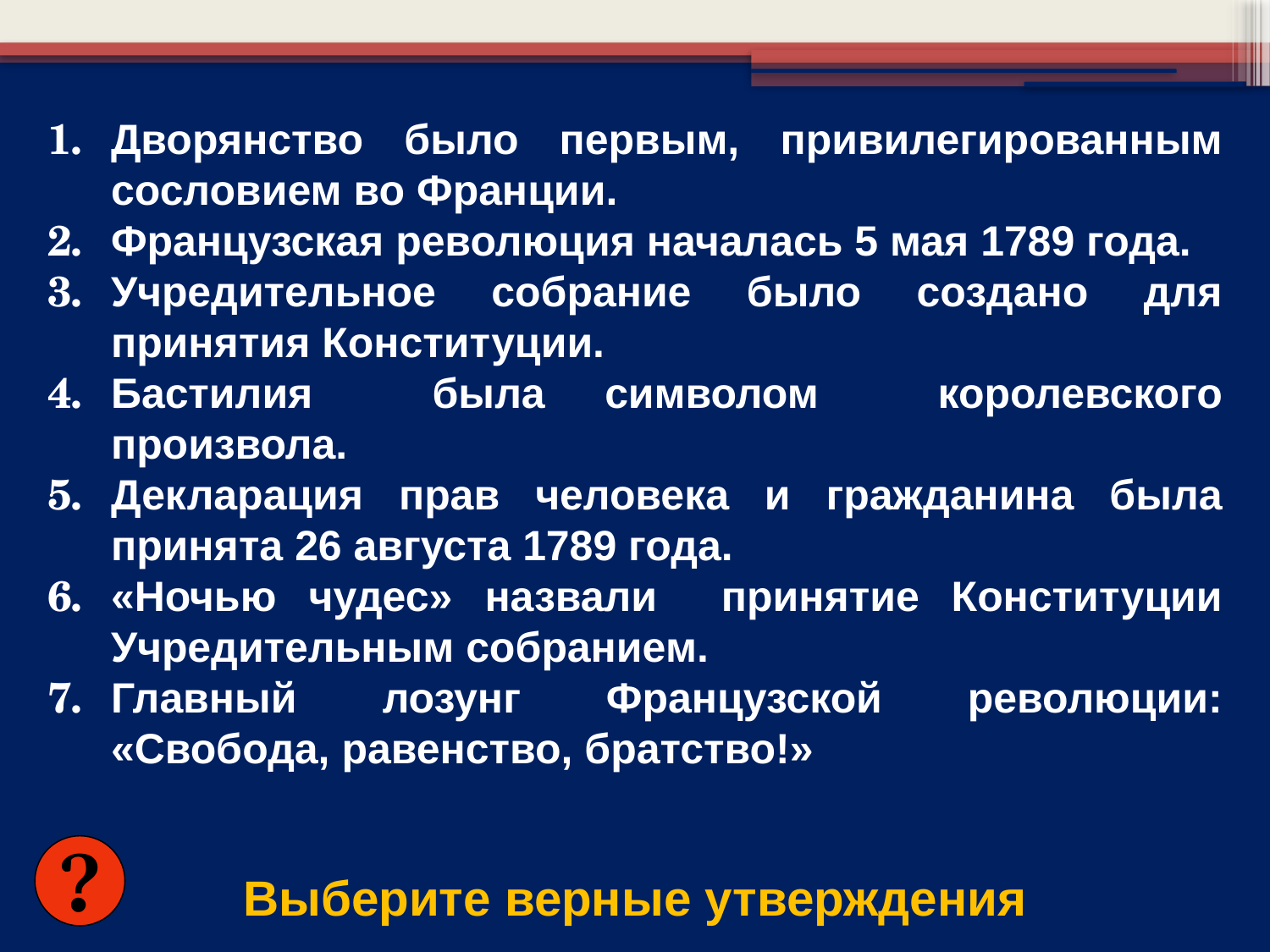

Дворянство было первым, привилегированным сословием во Франции.
Французская революция началась 5 мая 1789 года.
Учредительное собрание было создано для принятия Конституции.
Бастилия  была символом  королевского произвола.
Декларация прав человека и гражданина была принята 26 августа 1789 года.
«Ночью чудес» назвали  принятие Конституции Учредительным собранием.
Главный лозунг Французской революции: «Свобода, равенство, братство!»
Выберите верные утверждения
?